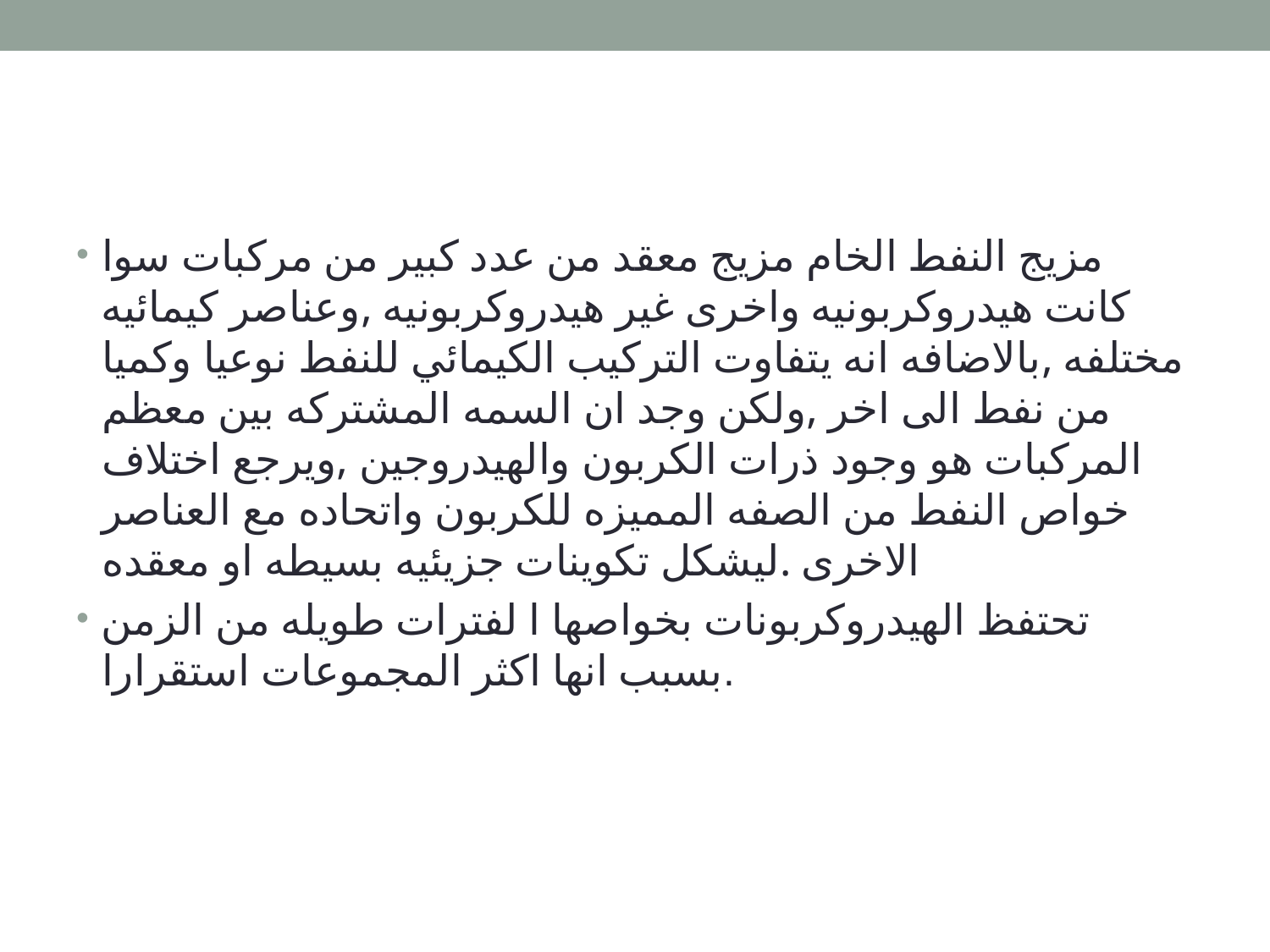

مزيج النفط الخام مزيج معقد من عدد كبير من مركبات سوا كانت هيدروكربونيه واخرى غير هيدروكربونيه ,وعناصر كيمائيه مختلفه ,بالاضافه انه يتفاوت التركيب الكيمائي للنفط نوعيا وكميا من نفط الى اخر ,ولكن وجد ان السمه المشتركه بين معظم المركبات هو وجود ذرات الكربون والهيدروجين ,ويرجع اختلاف خواص النفط من الصفه المميزه للكربون واتحاده مع العناصر الاخرى .ليشكل تكوينات جزيئيه بسيطه او معقده
تحتفظ الهيدروكربونات بخواصها ا لفترات طويله من الزمن بسبب انها اكثر المجموعات استقرارا.